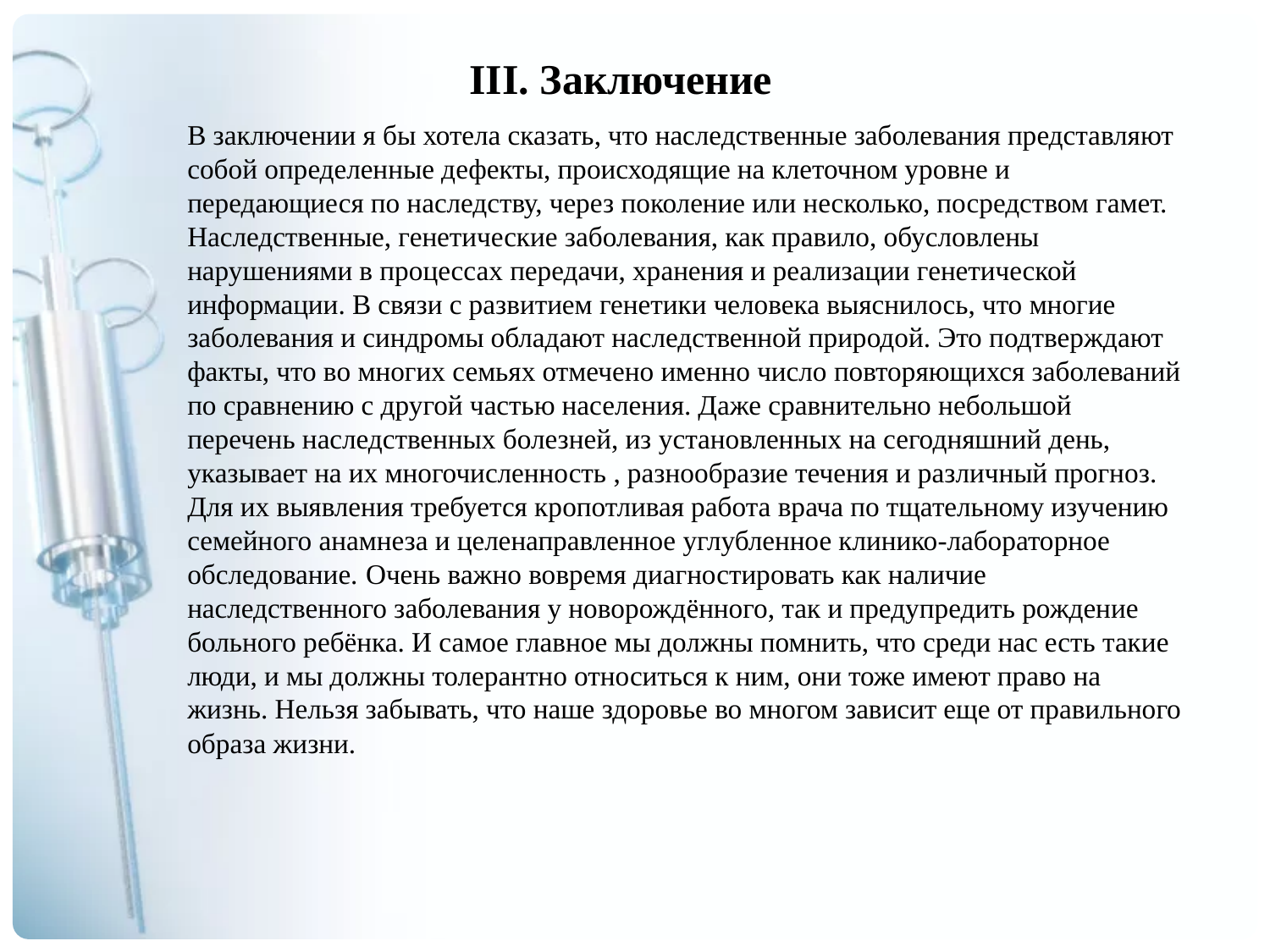

III. Заключение
В заключении я бы хотела сказать, что наследственные заболевания представляют собой определенные дефекты, происходящие на клеточном уровне и передающиеся по наследству, через поколение или несколько, посредством гамет. Наследственные, генетические заболевания, как правило, обусловлены нарушениями в процессах передачи, хранения и реализации генетической информации. В связи с развитием генетики человека выяснилось, что многие заболевания и синдромы обладают наследственной природой. Это подтверждают факты, что во многих семьях отмечено именно число повторяющихся заболеваний по сравнению с другой частью населения. Даже сравнительно небольшой перечень наследственных болезней, из установленных на сегодняшний день, указывает на их многочисленность , разнообразие течения и различный прогноз. Для их выявления требуется кропотливая работа врача по тщательному изучению семейного анамнеза и целенаправленное углубленное клинико-лабораторное обследование. Очень важно вовремя диагностировать как наличие наследственного заболевания у новорождённого, так и предупредить рождение больного ребёнка. И самое главное мы должны помнить, что среди нас есть такие люди, и мы должны толерантно относиться к ним, они тоже имеют право на жизнь. Нельзя забывать, что наше здоровье во многом зависит еще от правильного образа жизни.